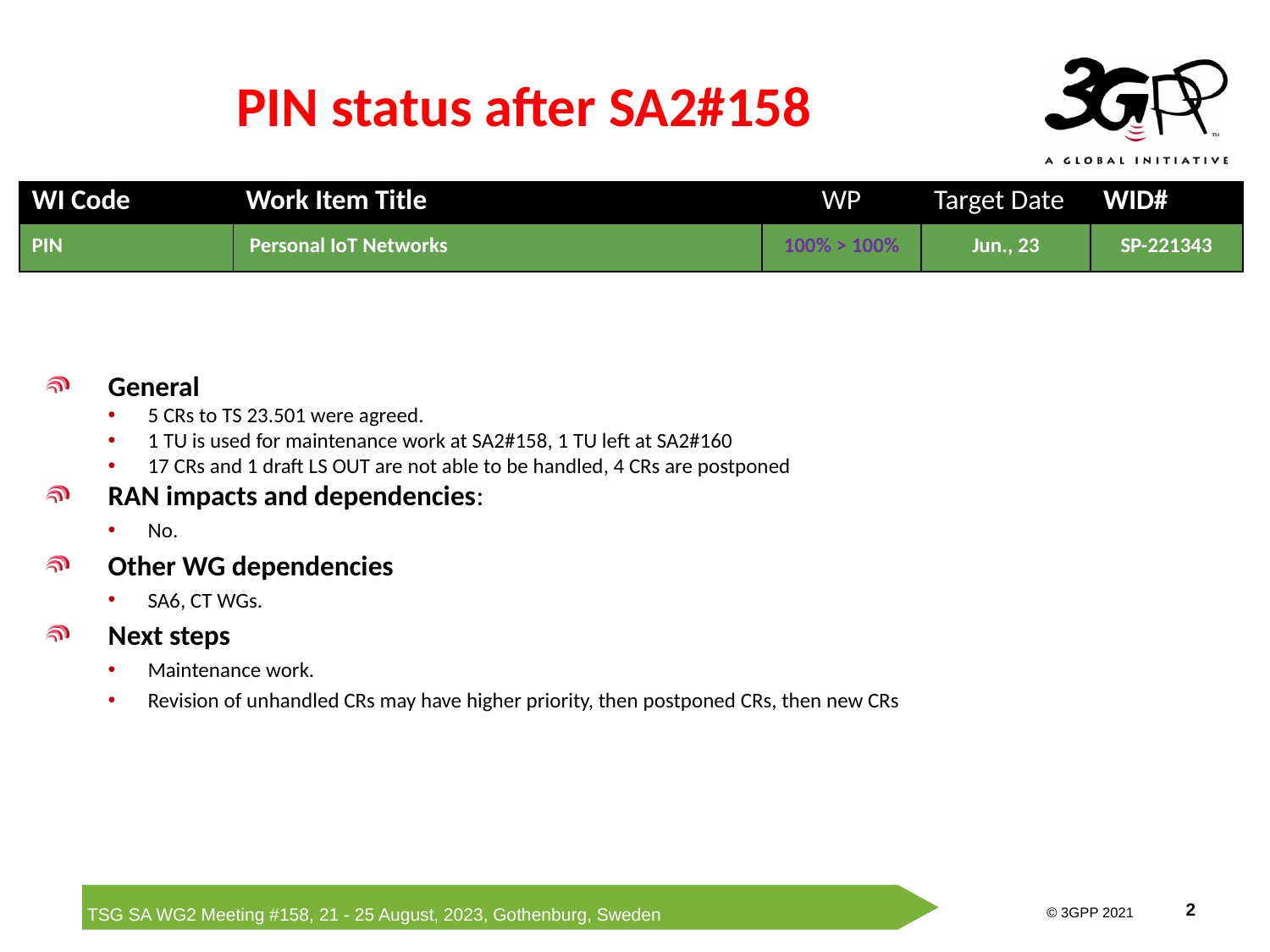

# PIN status after SA2#158
| WI Code | Work Item Title | WP | Target Date | WID# |
| --- | --- | --- | --- | --- |
| PIN | Personal IoT Networks | 100% > 100% | Jun., 23 | SP-221343 |
General
5 CRs to TS 23.501 were agreed.
1 TU is used for maintenance work at SA2#158, 1 TU left at SA2#160
17 CRs and 1 draft LS OUT are not able to be handled, 4 CRs are postponed
RAN impacts and dependencies:
No.
Other WG dependencies
SA6, CT WGs.
Next steps
Maintenance work.
Revision of unhandled CRs may have higher priority, then postponed CRs, then new CRs